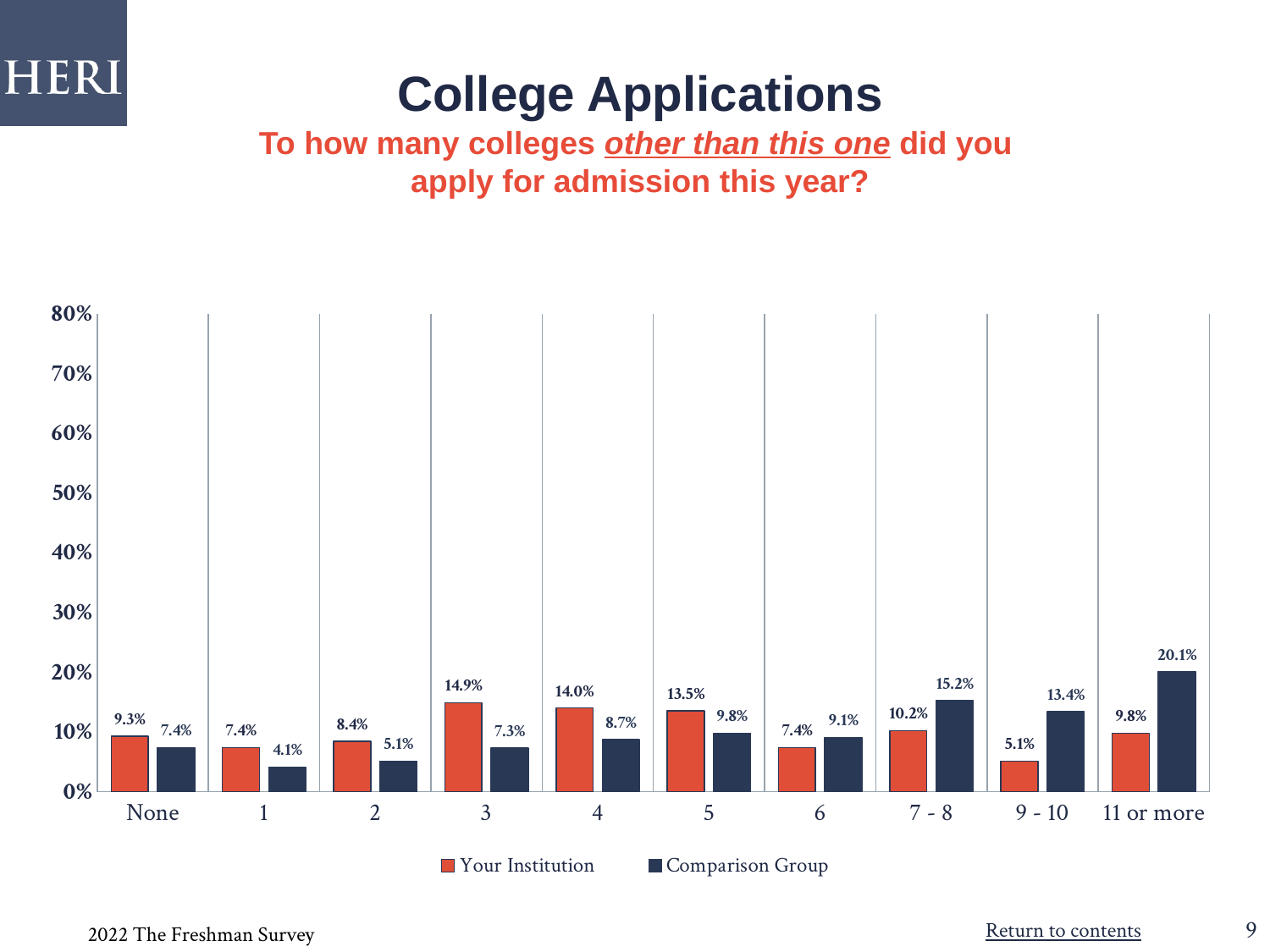

# College Applications
To how many colleges other than this one did you
apply for admission this year?

### Chart: Sex

| Category |
|---|

### Chart

| Category | Your Institution | Comparison Group |
|---|---|---|
| None | 0.093 | 0.074 |
| 1 | 0.074 | 0.041 |
| 2 | 0.084 | 0.051 |
| 3 | 0.149 | 0.073 |
| 4 | 0.14 | 0.087 |
| 5 | 0.135 | 0.098 |
| 6 | 0.074 | 0.091 |
| 7 - 8 | 0.102 | 0.152 |
| 9 - 10 | 0.051 | 0.134 |
| 11 or more | 0.098 | 0.201 |
2022 The Freshman Survey
Return to contents
9